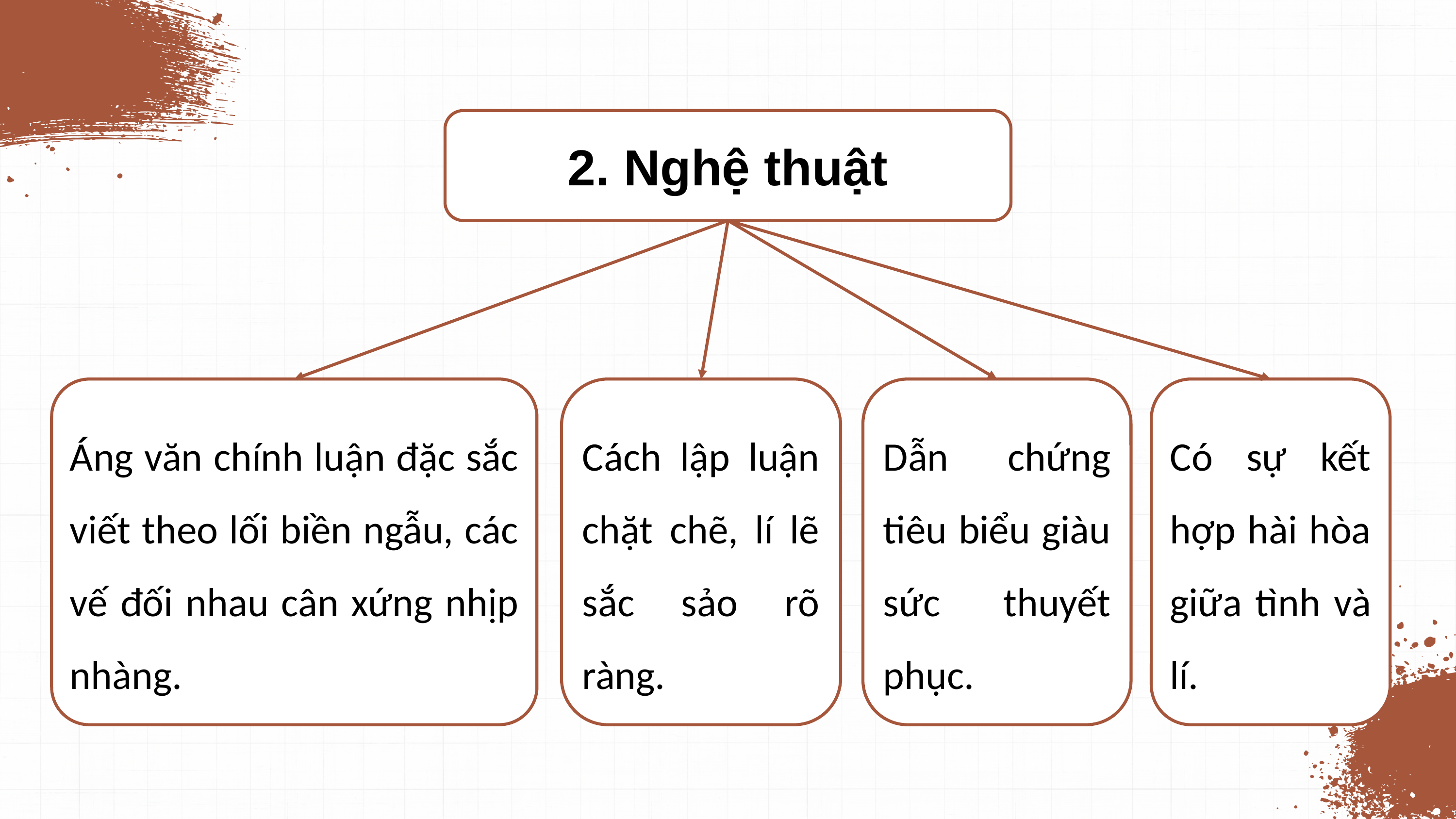

2. Nghệ thuật
Áng văn chính luận đặc sắc viết theo lối biền ngẫu, các vế đối nhau cân xứng nhịp nhàng.
Dẫn chứng tiêu biểu giàu sức thuyết phục.
Có sự kết hợp hài hòa giữa tình và lí.
Cách lập luận chặt chẽ, lí lẽ sắc sảo rõ ràng.